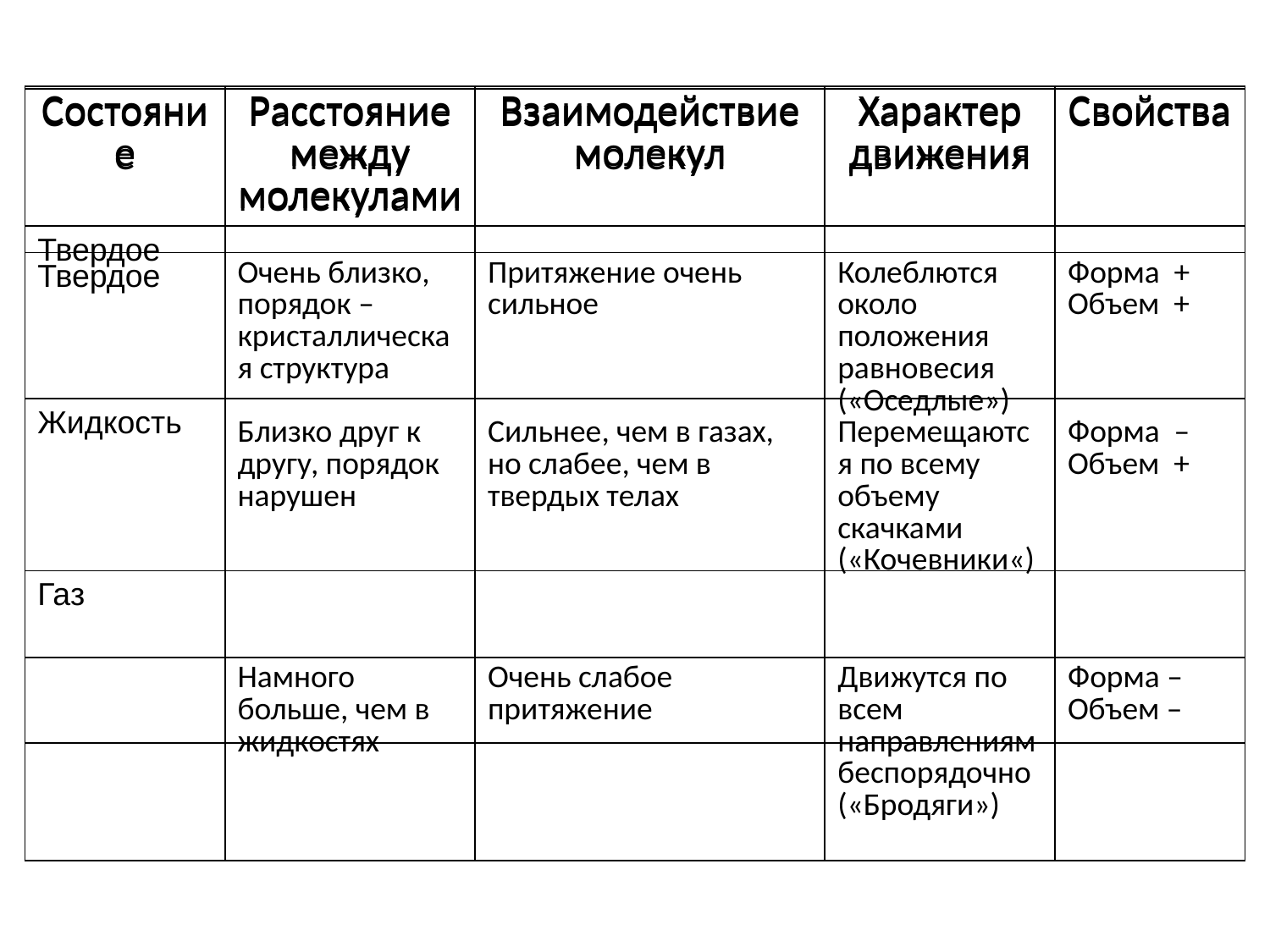

| Состояние | Расстояние между молекулами | Взаимодействие молекул | Характер движения | Свойства |
| --- | --- | --- | --- | --- |
| Твердое |  |  |  |  |
| Жидкость |  |  |  |  |
| Газ |  |  |  |  |
| Состояние | Расстояние между молекулами | Взаимодействие молекул | Характер движения | Свойства |
| --- | --- | --- | --- | --- |
| Твердое | Очень близко, порядок – кристаллическая структура Близко друг к другу, порядок нарушен | Притяжение очень сильное Сильнее, чем в газах, но слабее, чем в твердых телах | Колеблются около положения равновесия («Оседлые») Перемещаются по всему объему скачками («Кочевники«) | Форма + Объем + Форма – Объем + |
|  | Намного больше, чем в жидкостях | Очень слабое притяжение | Движутся по всем направлениям беспорядочно («Бродяги») | Форма – Объем – |